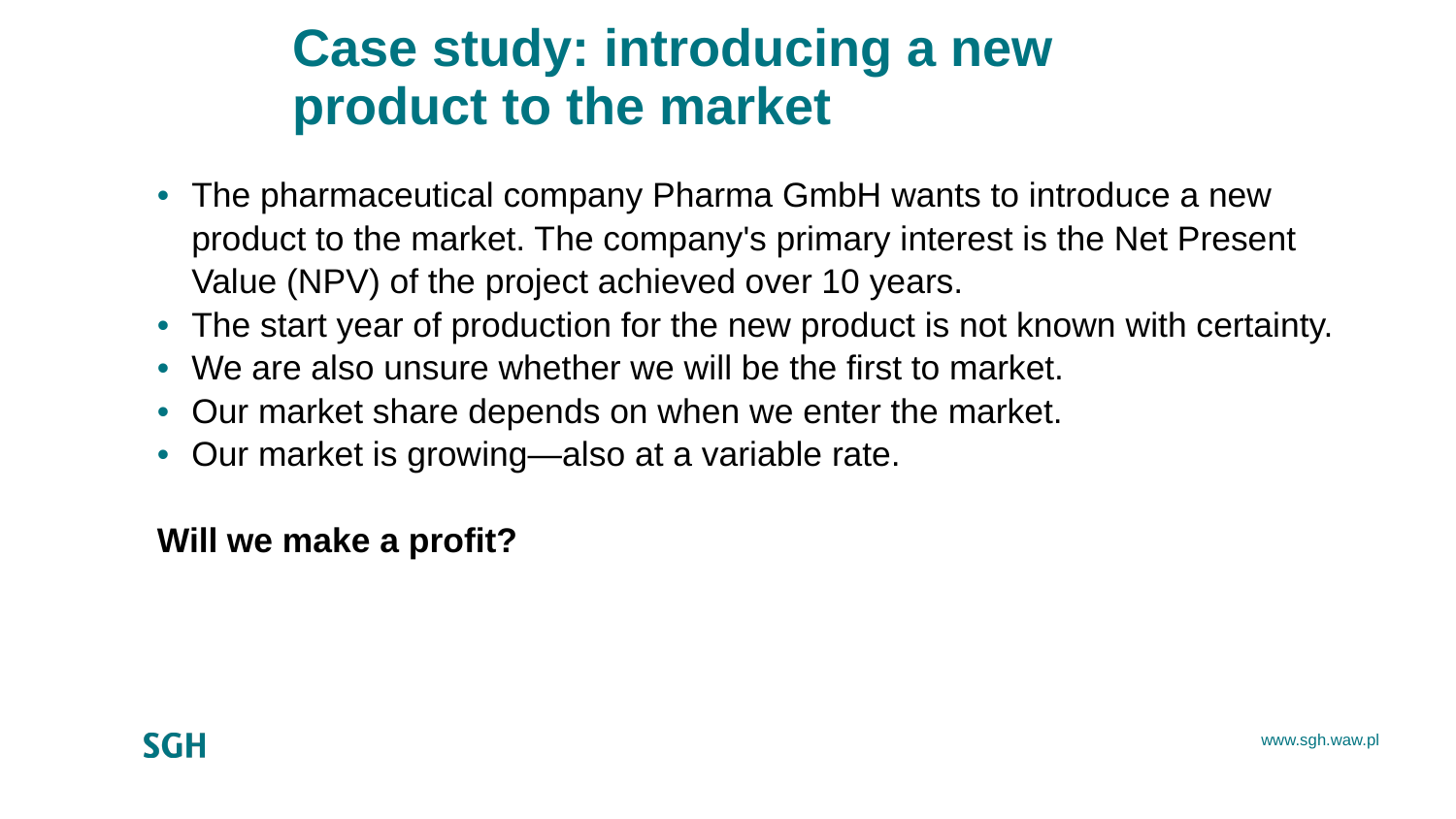

# Case study: introducing a new product to the market
The pharmaceutical company Pharma GmbH wants to introduce a new product to the market. The company's primary interest is the Net Present Value (NPV) of the project achieved over 10 years.
The start year of production for the new product is not known with certainty.
We are also unsure whether we will be the first to market.
Our market share depends on when we enter the market.
Our market is growing—also at a variable rate.

Will we make a profit?